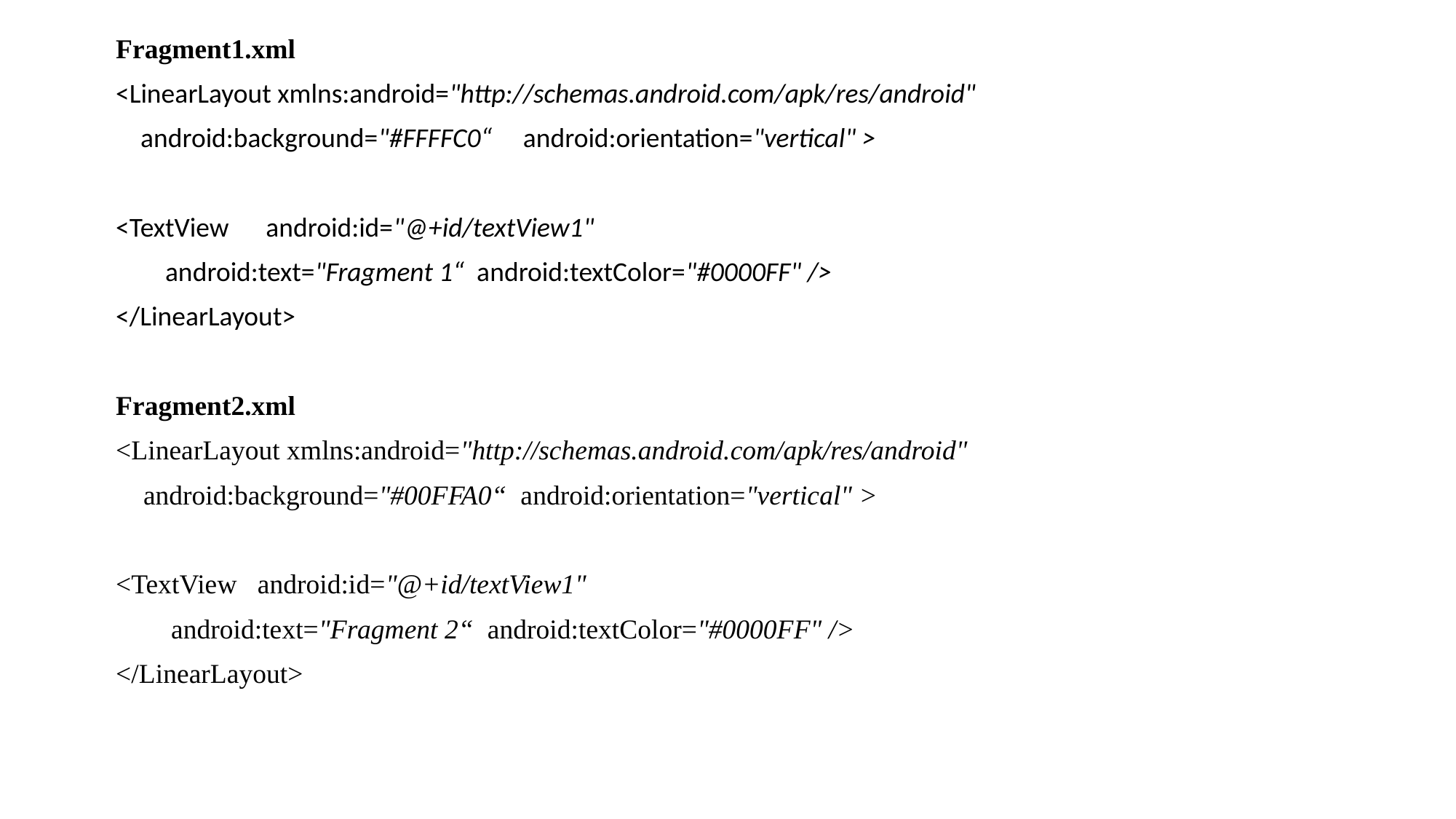

Fragment1.xml
<LinearLayout xmlns:android="http://schemas.android.com/apk/res/android"
    android:background="#FFFFC0“     android:orientation="vertical" >

<TextView      android:id="@+id/textView1"
        android:text="Fragment 1“  android:textColor="#0000FF" />
</LinearLayout>

Fragment2.xml
<LinearLayout xmlns:android="http://schemas.android.com/apk/res/android"
    android:background="#00FFA0“  android:orientation="vertical" >

<TextView   android:id="@+id/textView1"
        android:text="Fragment 2“  android:textColor="#0000FF" />
</LinearLayout>